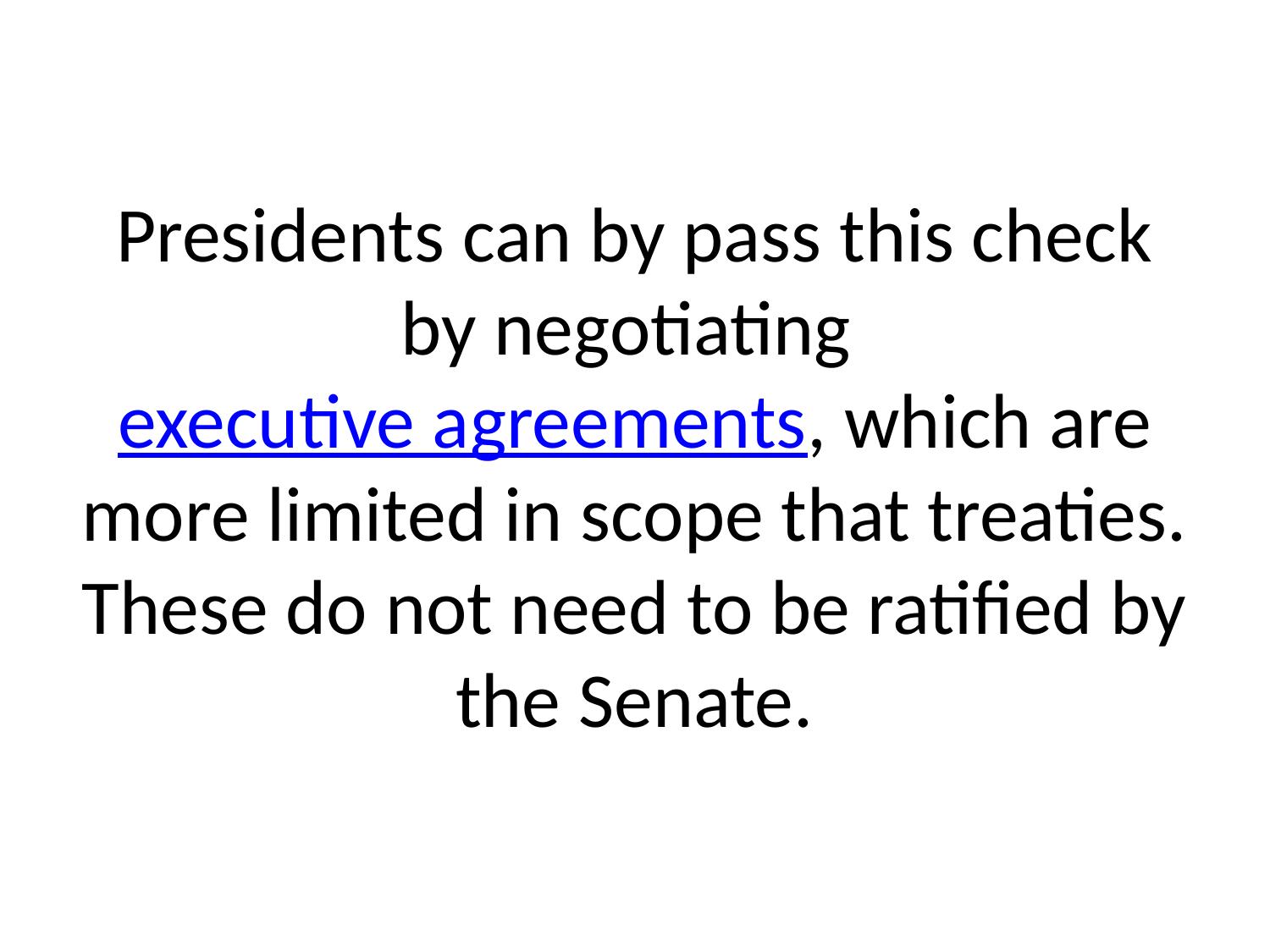

# Presidents can by pass this check by negotiating executive agreements, which are more limited in scope that treaties. These do not need to be ratified by the Senate.